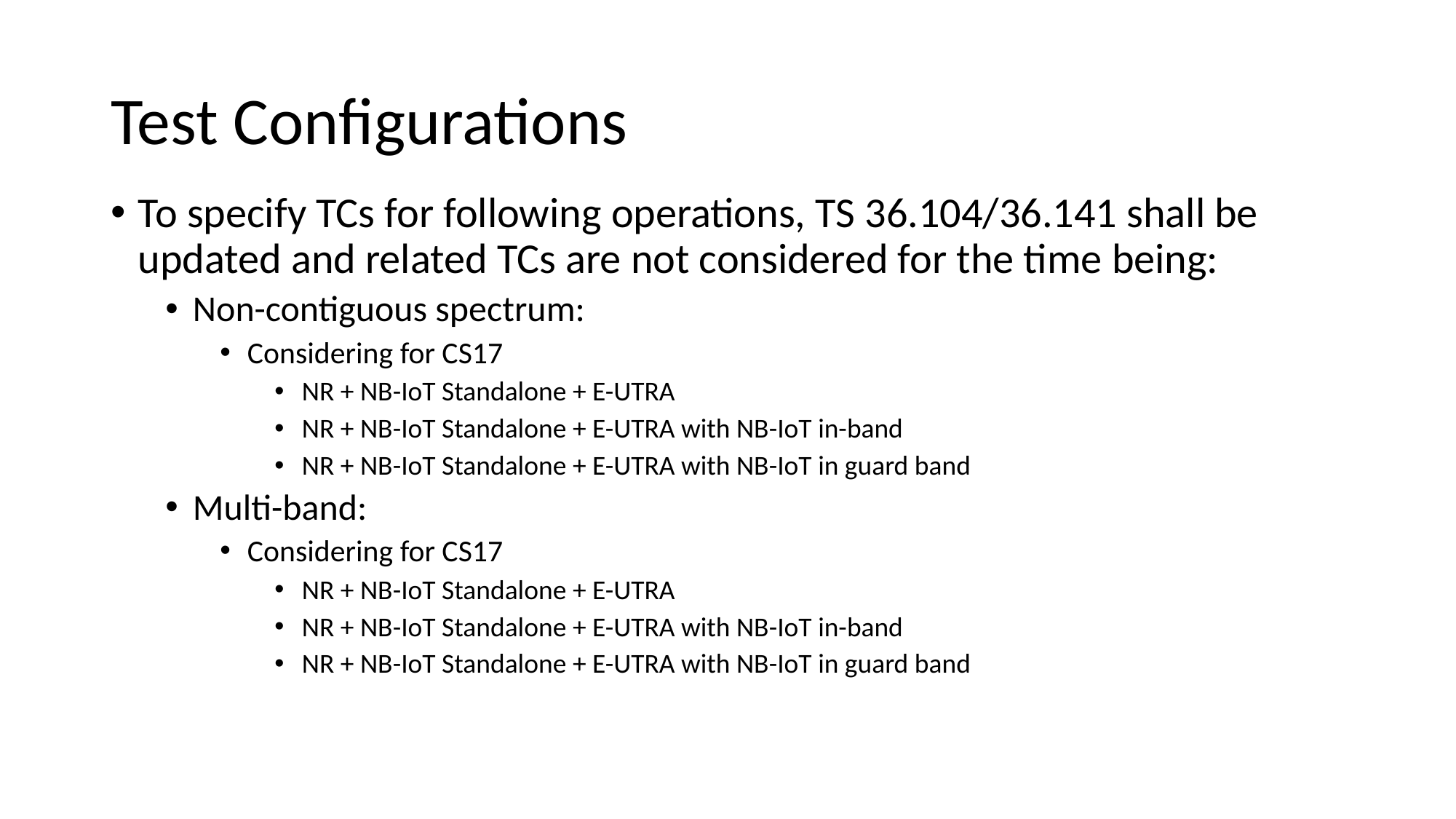

# Test Configurations
To specify TCs for following operations, TS 36.104/36.141 shall be updated and related TCs are not considered for the time being:
Non-contiguous spectrum:
Considering for CS17
NR + NB-IoT Standalone + E-UTRA
NR + NB-IoT Standalone + E-UTRA with NB-IoT in-band
NR + NB-IoT Standalone + E-UTRA with NB-IoT in guard band
Multi-band:
Considering for CS17
NR + NB-IoT Standalone + E-UTRA
NR + NB-IoT Standalone + E-UTRA with NB-IoT in-band
NR + NB-IoT Standalone + E-UTRA with NB-IoT in guard band